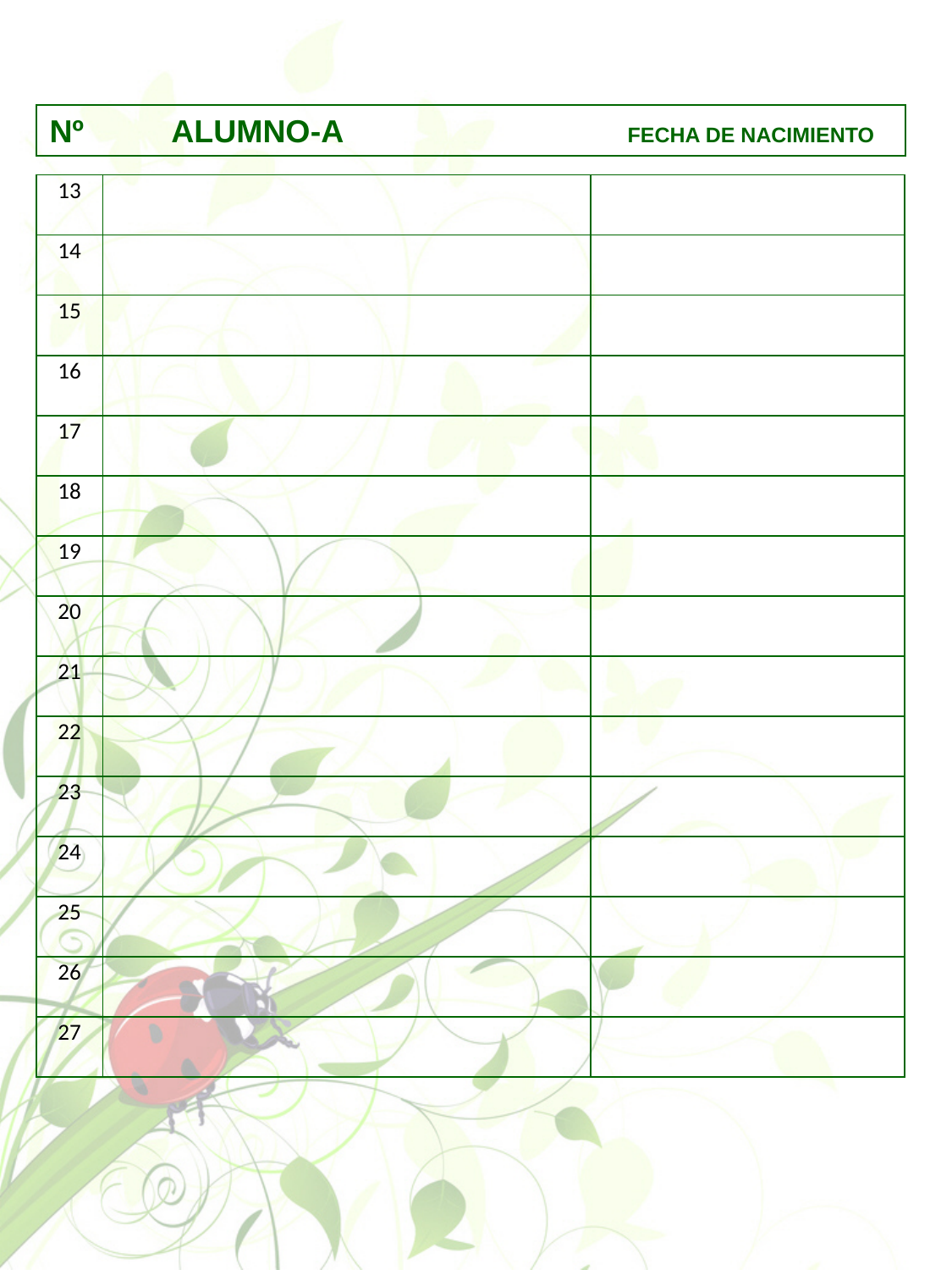

Nº          ALUMNO-A                                FECHA DE NACIMIENTO
| 13 |  |  |
| --- | --- | --- |
| 14 |  |  |
| 15 |  |  |
| 16 |  |  |
| 17 |  |  |
| 18 |  |  |
| 19 |  |  |
| 20 |  |  |
| 21 |  |  |
| 22 |  |  |
| 23 |  |  |
| 24 |  |  |
| 25 |  |  |
| 26 |  |  |
| 27 |  |  |